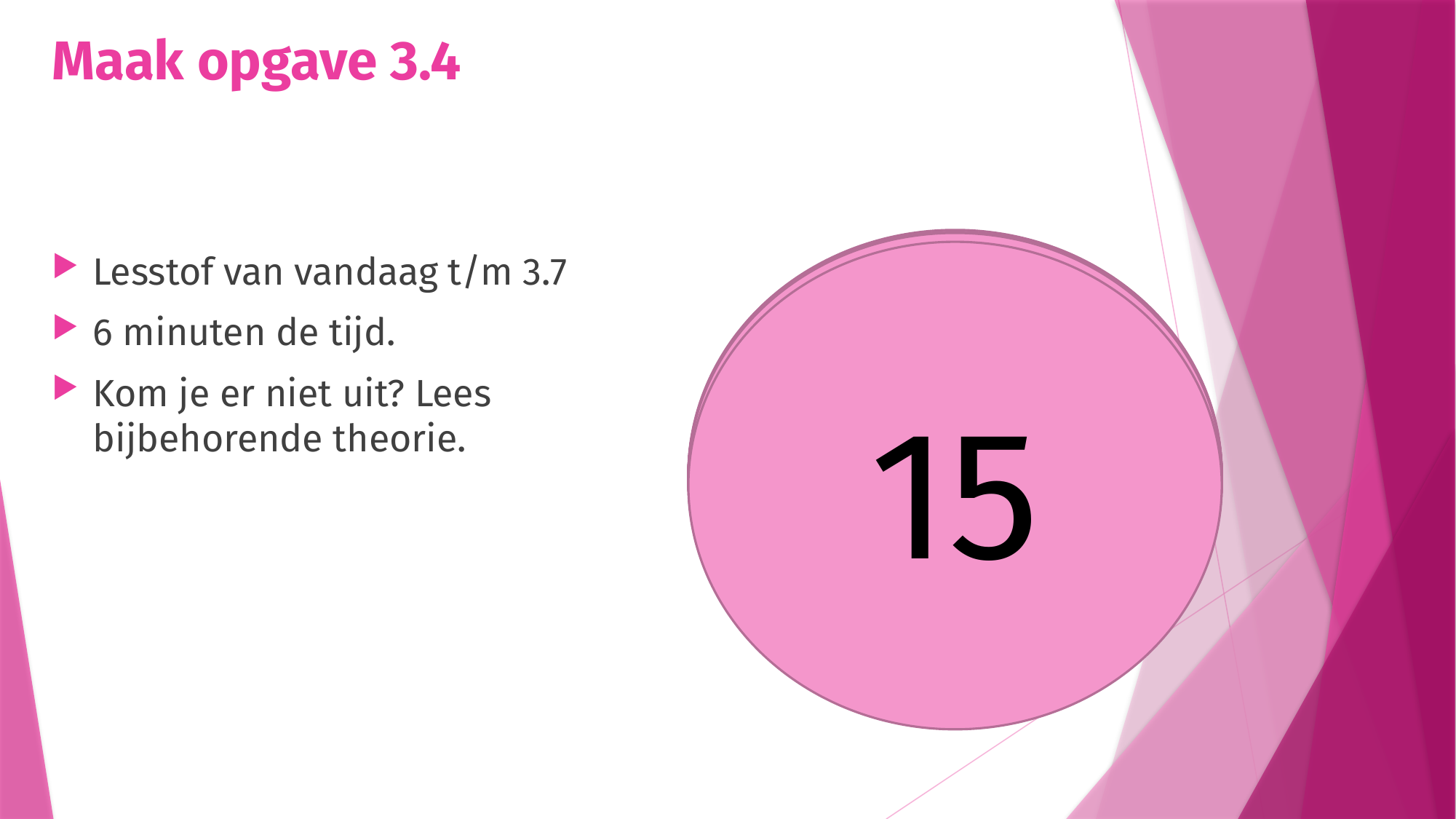

# Maak opgave 3.4
10
11
9
8
14
5
6
7
4
3
1
2
13
12
Lesstof van vandaag t/m 3.7
6 minuten de tijd.
Kom je er niet uit? Lees bijbehorende theorie.

15